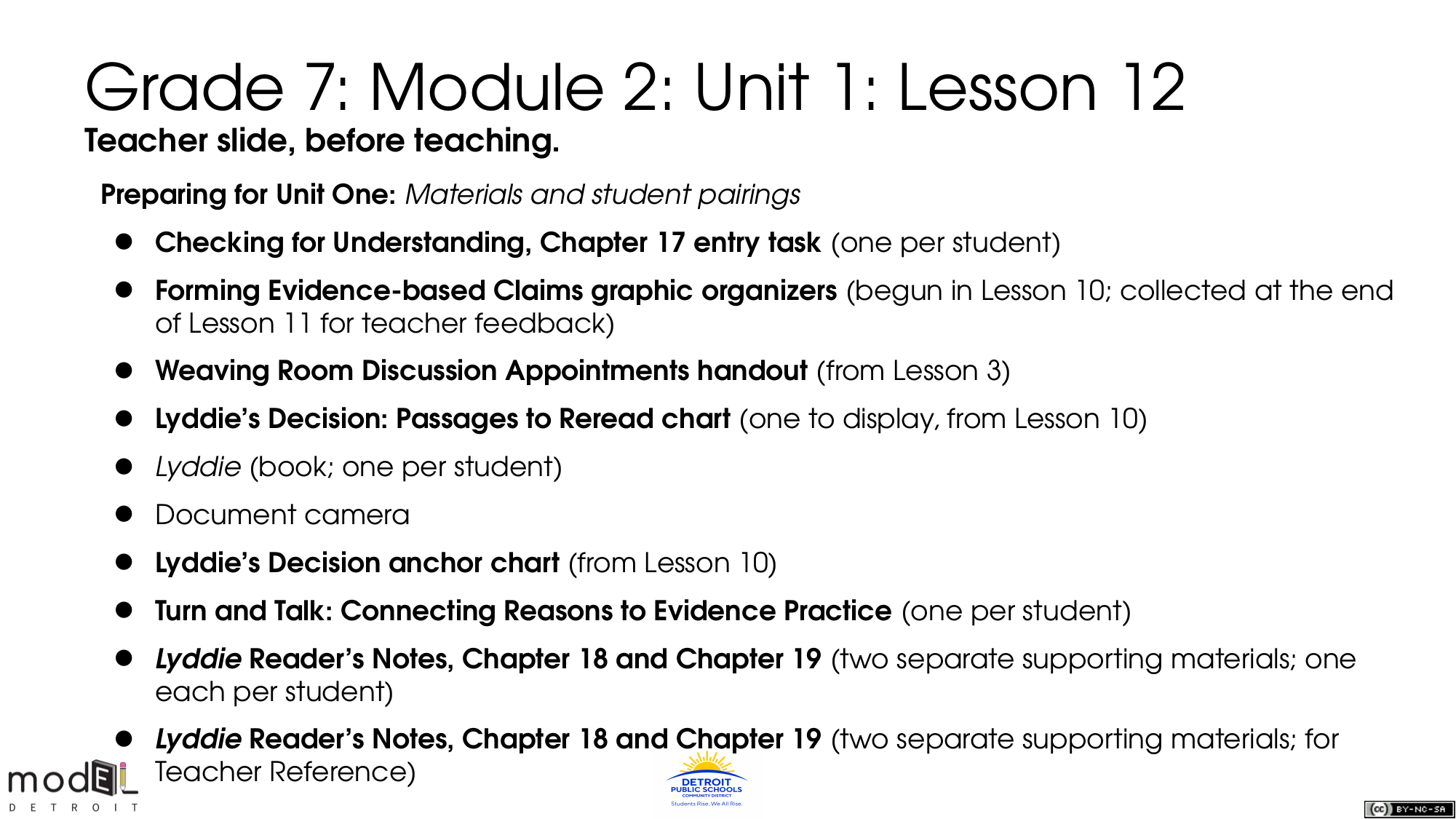

Grade 7: Module 2: Unit 1: Lesson 12
Teacher slide, before teaching.
Preparing for Unit One: Materials and student pairings
Checking for Understanding, Chapter 17 entry task (one per student)
Forming Evidence-based Claims graphic organizers (begun in Lesson 10; collected at the end of Lesson 11 for teacher feedback)
Weaving Room Discussion Appointments handout (from Lesson 3)
Lyddie’s Decision: Passages to Reread chart (one to display, from Lesson 10)
Lyddie (book; one per student)
Document camera
Lyddie’s Decision anchor chart (from Lesson 10)
Turn and Talk: Connecting Reasons to Evidence Practice (one per student)
Lyddie Reader’s Notes, Chapter 18 and Chapter 19 (two separate supporting materials; one each per student)
Lyddie Reader’s Notes, Chapter 18 and Chapter 19 (two separate supporting materials; for Teacher Reference)